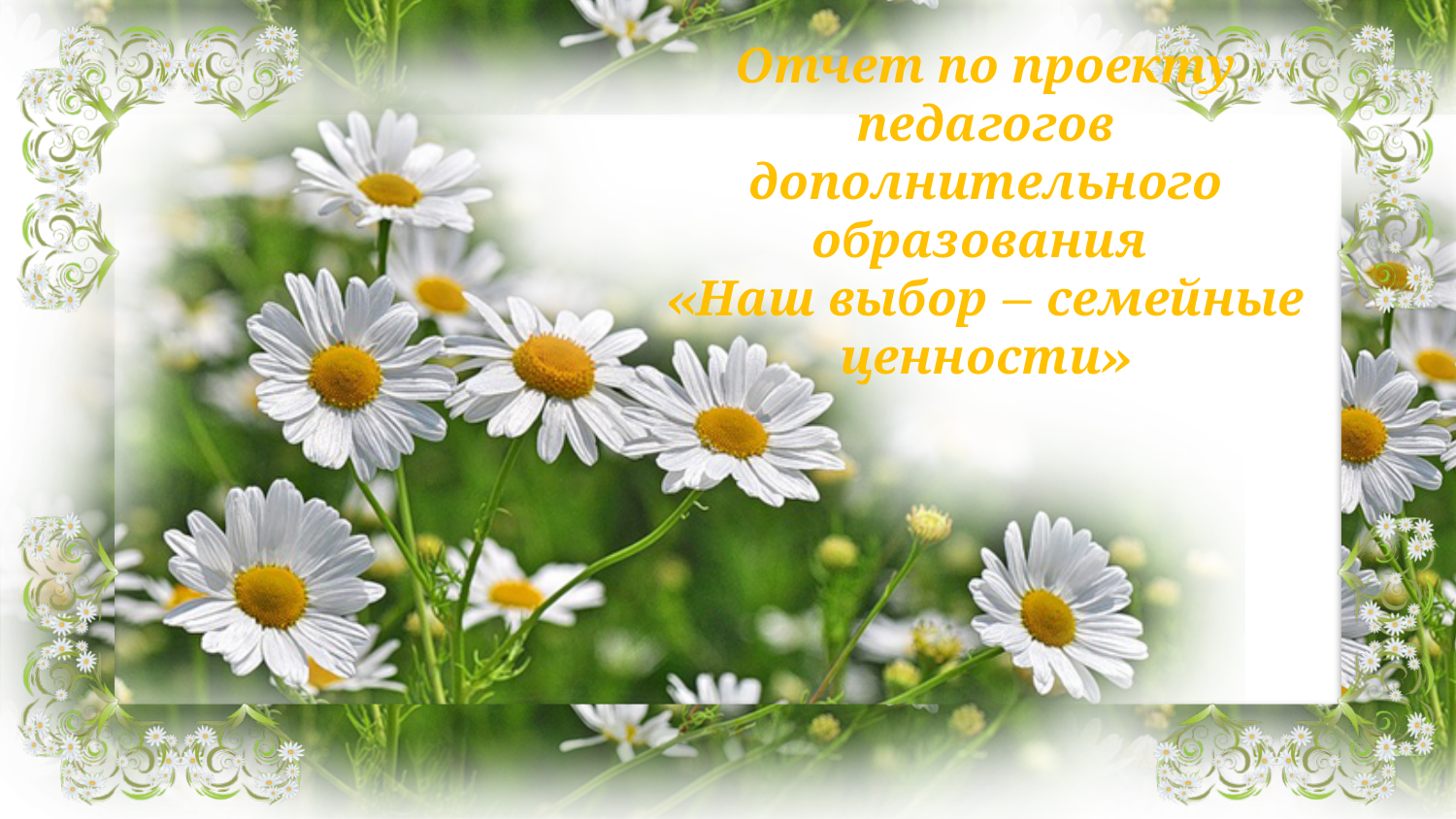

# Отчет по проекту педагогов дополнительного образования «Наш выбор – семейные ценности»